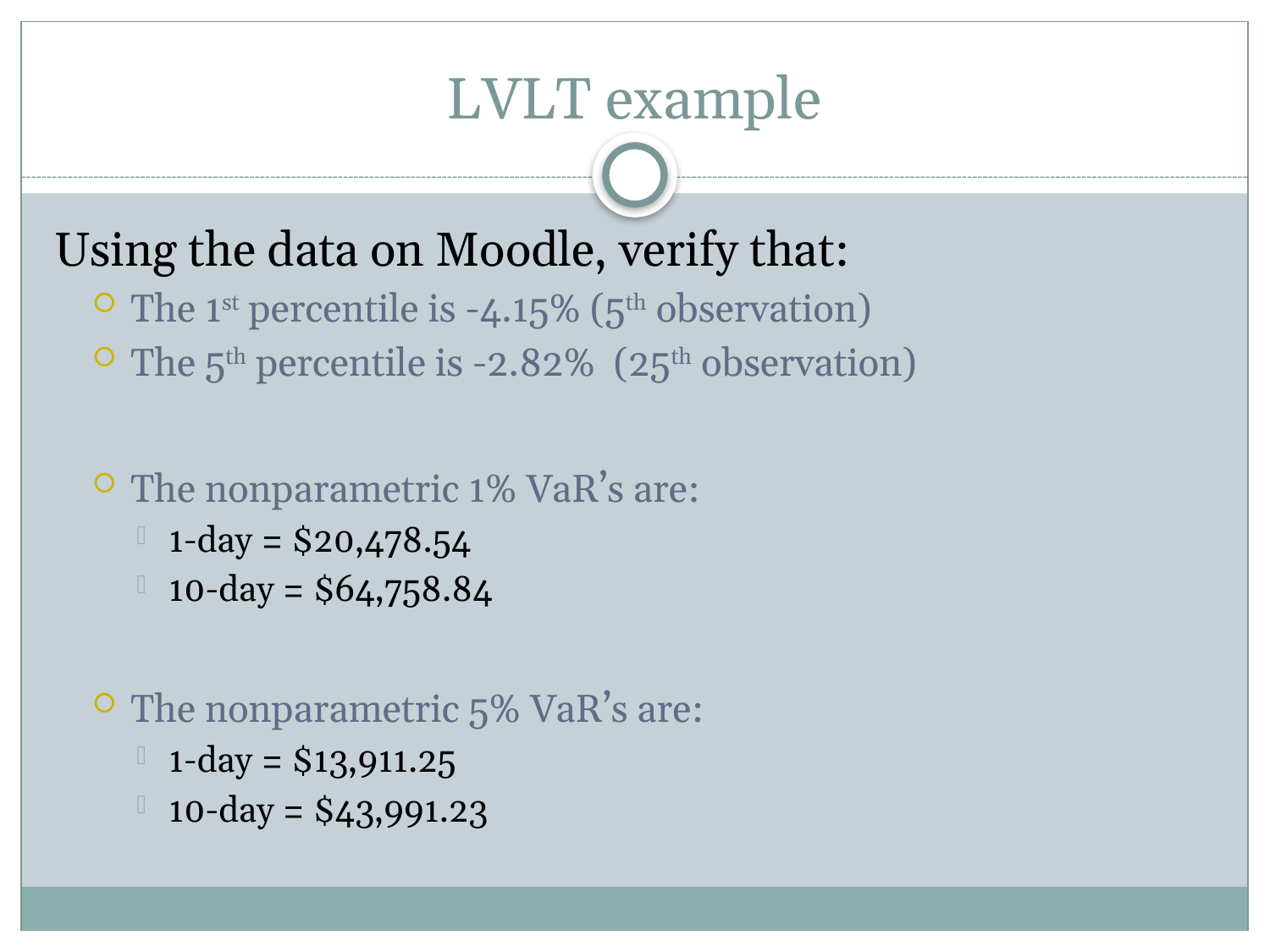

# LVLT example
Using the data on Moodle, verify that:
The 1st percentile is -4.15% (5th observation)
The 5th percentile is -2.82%  (25th observation)

The nonparametric 1% VaR’s are:
1-day = $20,478.54
10-day = $64,758.84

The nonparametric 5% VaR’s are:
1-day = $13,911.25
10-day = $43,991.23